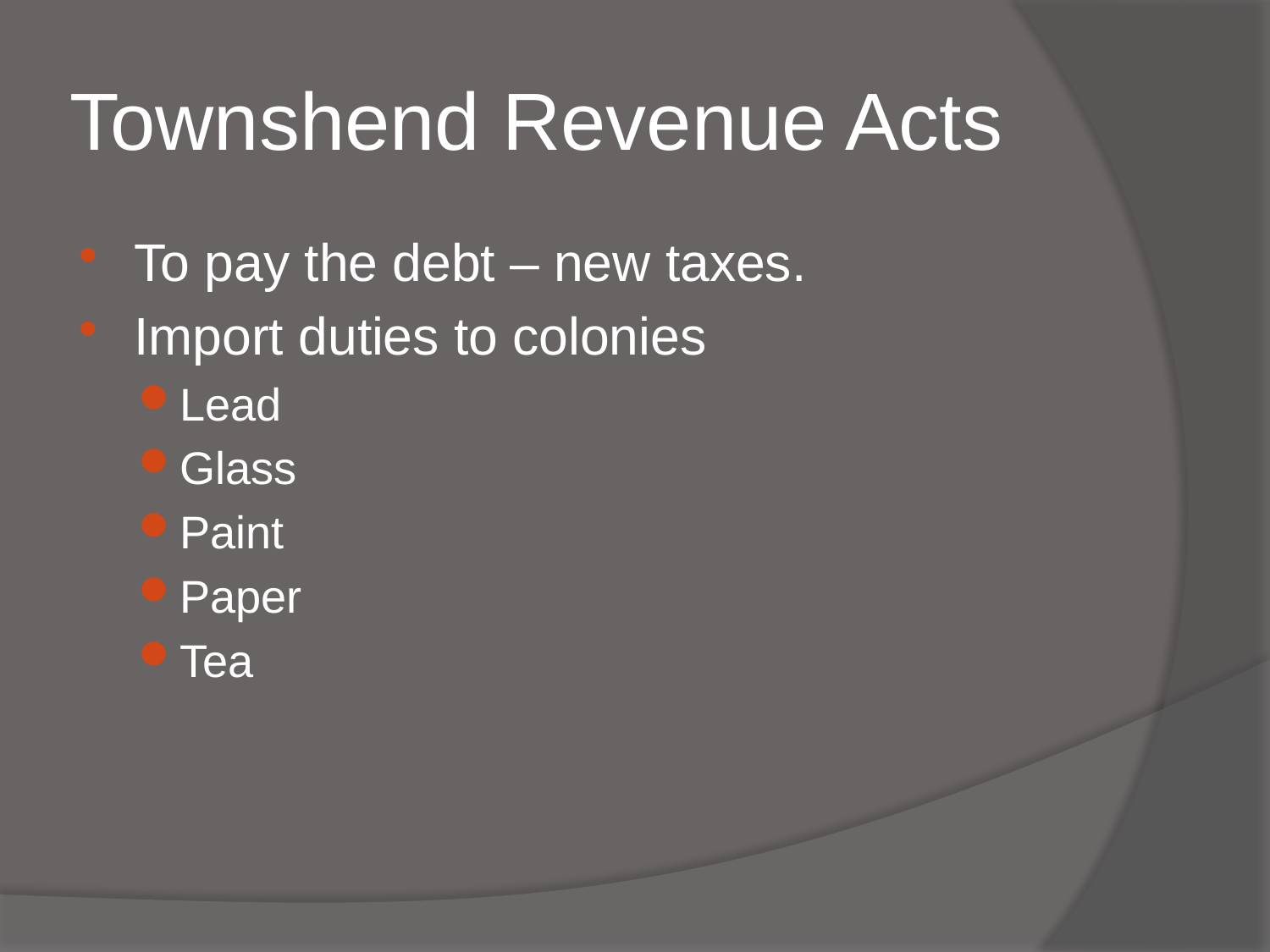

# Townshend Revenue Acts
To pay the debt – new taxes.
Import duties to colonies
Lead
Glass
Paint
Paper
Tea